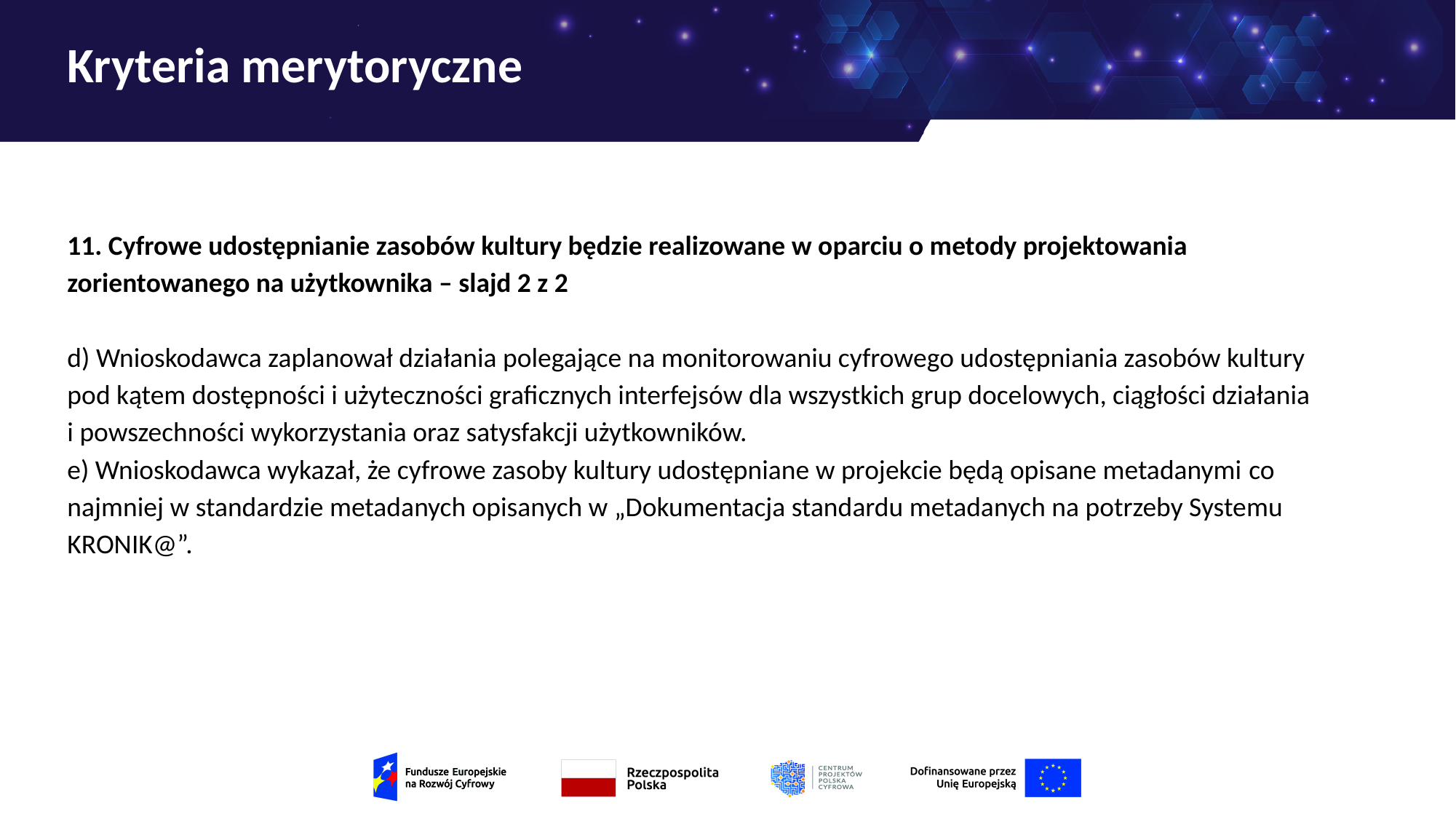

# Kryteria merytoryczne

11. Cyfrowe udostępnianie zasobów kultury będzie realizowane w oparciu o metody projektowania zorientowanego na użytkownika – slajd 2 z 2

d) Wnioskodawca zaplanował działania polegające na monitorowaniu cyfrowego udostępniania zasobów kultury pod kątem dostępności i użyteczności graficznych interfejsów dla wszystkich grup docelowych, ciągłości działania
i powszechności wykorzystania oraz satysfakcji użytkowników.
e) Wnioskodawca wykazał, że cyfrowe zasoby kultury udostępniane w projekcie będą opisane metadanymi co najmniej w standardzie metadanych opisanych w „Dokumentacja standardu metadanych na potrzeby Systemu KRONIK@”.